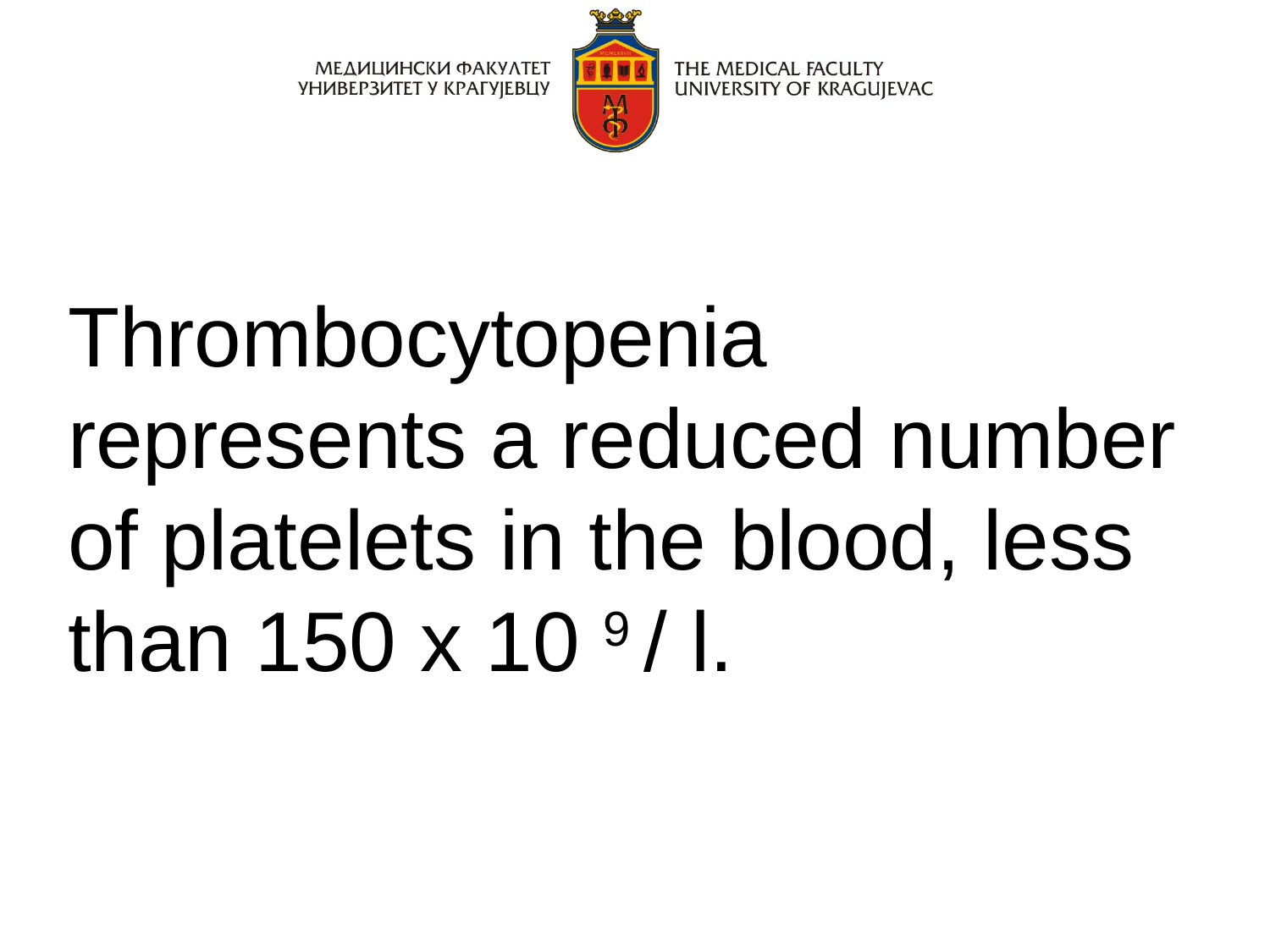

Thrombocytopenia represents a reduced number of platelets in the blood, less than 150 x 10 9 / l.